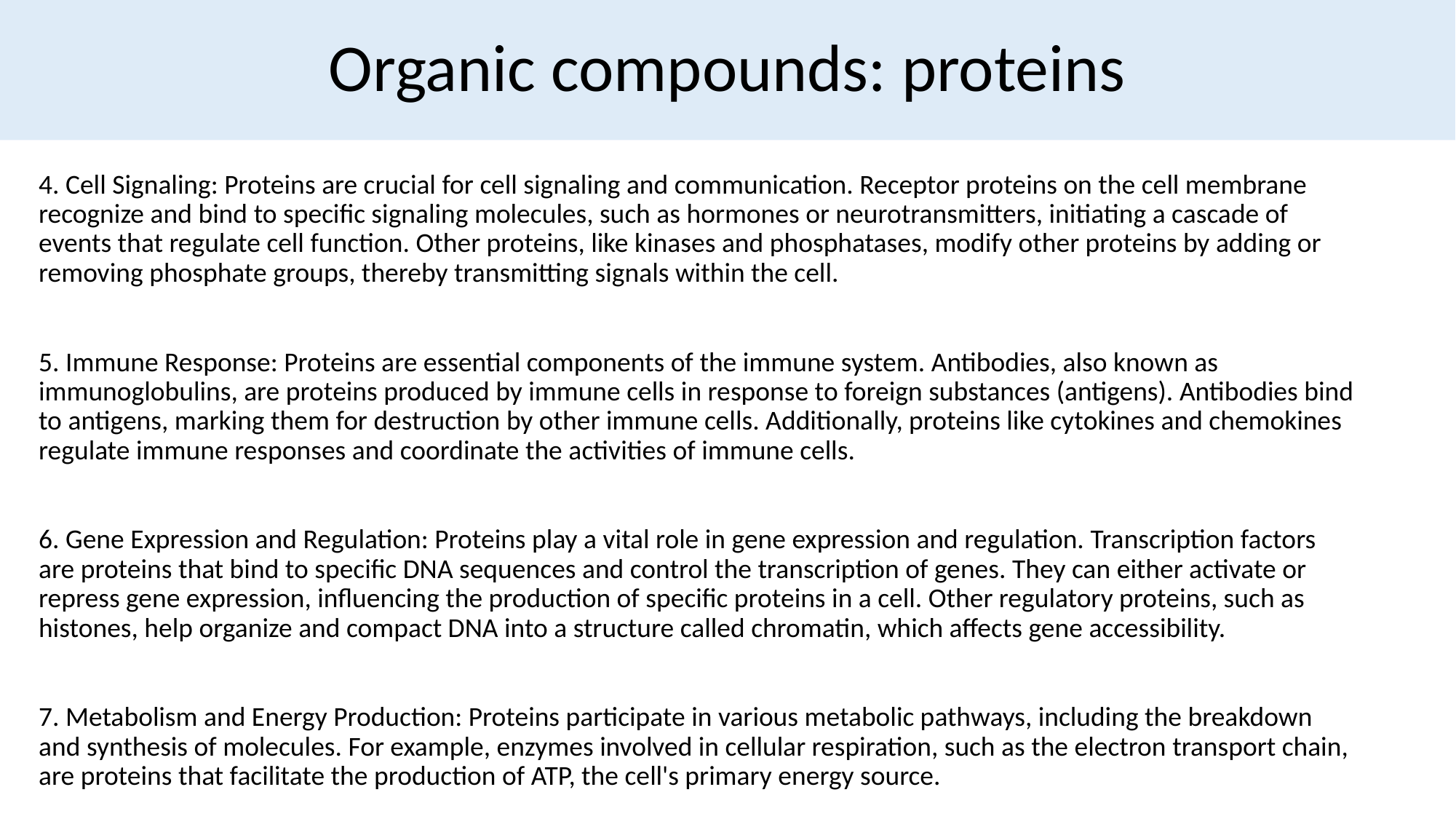

# Organic compounds: proteins
4. Cell Signaling: Proteins are crucial for cell signaling and communication. Receptor proteins on the cell membrane recognize and bind to specific signaling molecules, such as hormones or neurotransmitters, initiating a cascade of events that regulate cell function. Other proteins, like kinases and phosphatases, modify other proteins by adding or removing phosphate groups, thereby transmitting signals within the cell.

5. Immune Response: Proteins are essential components of the immune system. Antibodies, also known as immunoglobulins, are proteins produced by immune cells in response to foreign substances (antigens). Antibodies bind to antigens, marking them for destruction by other immune cells. Additionally, proteins like cytokines and chemokines regulate immune responses and coordinate the activities of immune cells.

6. Gene Expression and Regulation: Proteins play a vital role in gene expression and regulation. Transcription factors are proteins that bind to specific DNA sequences and control the transcription of genes. They can either activate or repress gene expression, influencing the production of specific proteins in a cell. Other regulatory proteins, such as histones, help organize and compact DNA into a structure called chromatin, which affects gene accessibility.

7. Metabolism and Energy Production: Proteins participate in various metabolic pathways, including the breakdown and synthesis of molecules. For example, enzymes involved in cellular respiration, such as the electron transport chain, are proteins that facilitate the production of ATP, the cell's primary energy source.